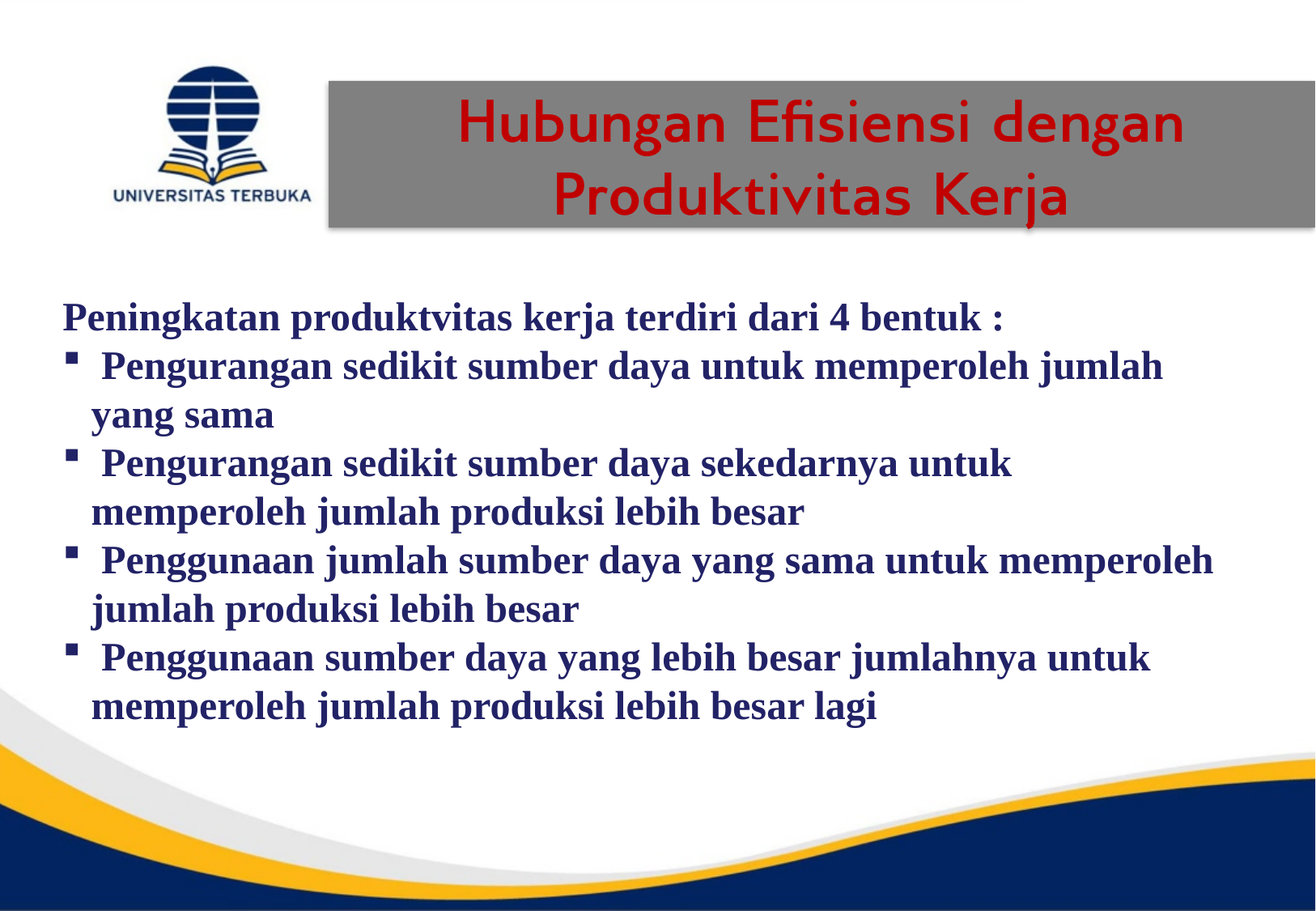

Hubungan Efisiensi dengan Produktivitas Kerja
Peningkatan produktvitas kerja terdiri dari 4 bentuk :
 Pengurangan sedikit sumber daya untuk memperoleh jumlah yang sama
 Pengurangan sedikit sumber daya sekedarnya untuk memperoleh jumlah produksi lebih besar
 Penggunaan jumlah sumber daya yang sama untuk memperoleh jumlah produksi lebih besar
 Penggunaan sumber daya yang lebih besar jumlahnya untuk memperoleh jumlah produksi lebih besar lagi